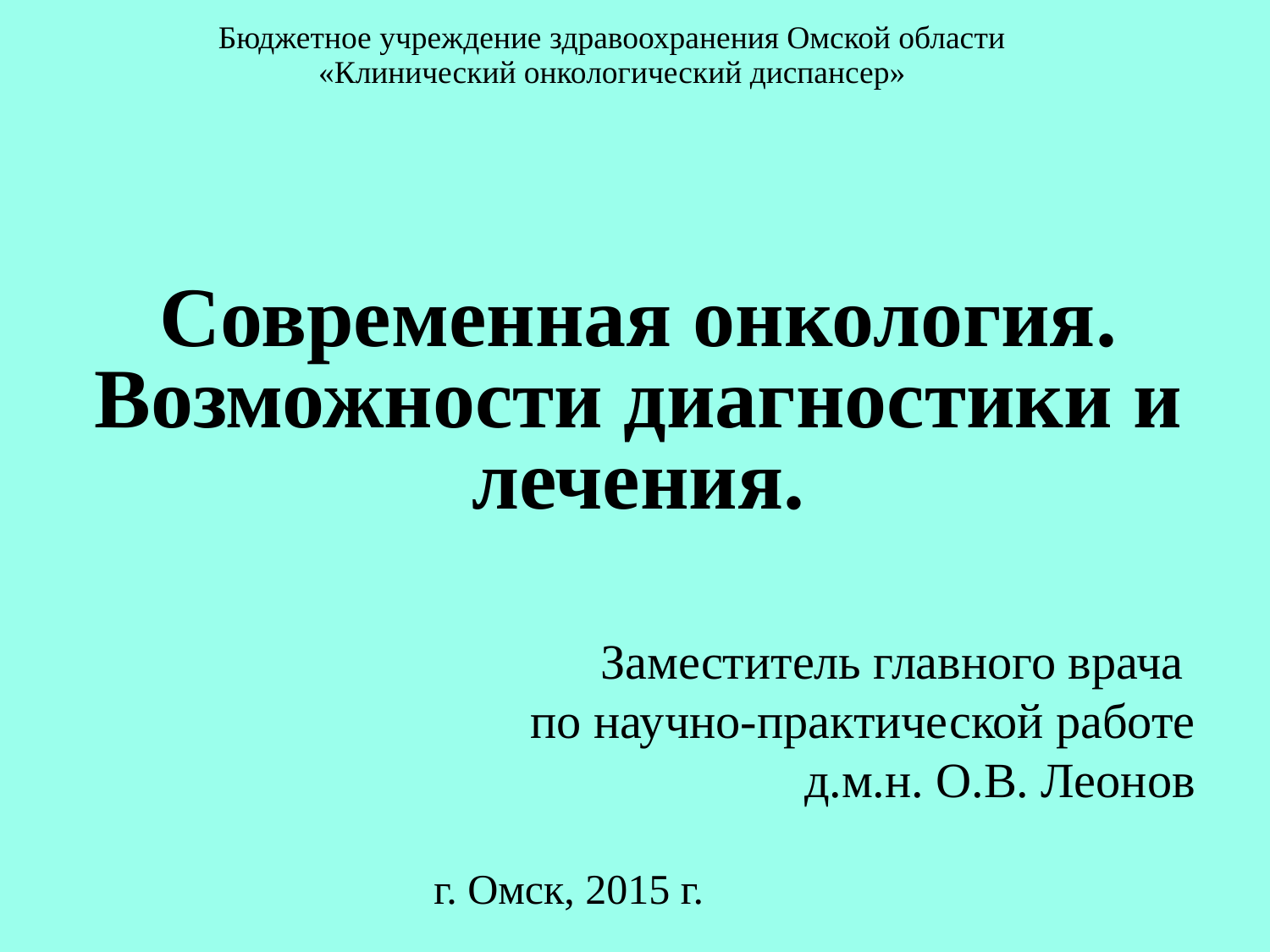

Бюджетное учреждение здравоохранения Омской области
«Клинический онкологический диспансер»
# Современная онкология. Возможности диагностики и лечения.
Заместитель главного врача
по научно-практической работе
д.м.н. О.В. Леонов
г. Омск, 2015 г.